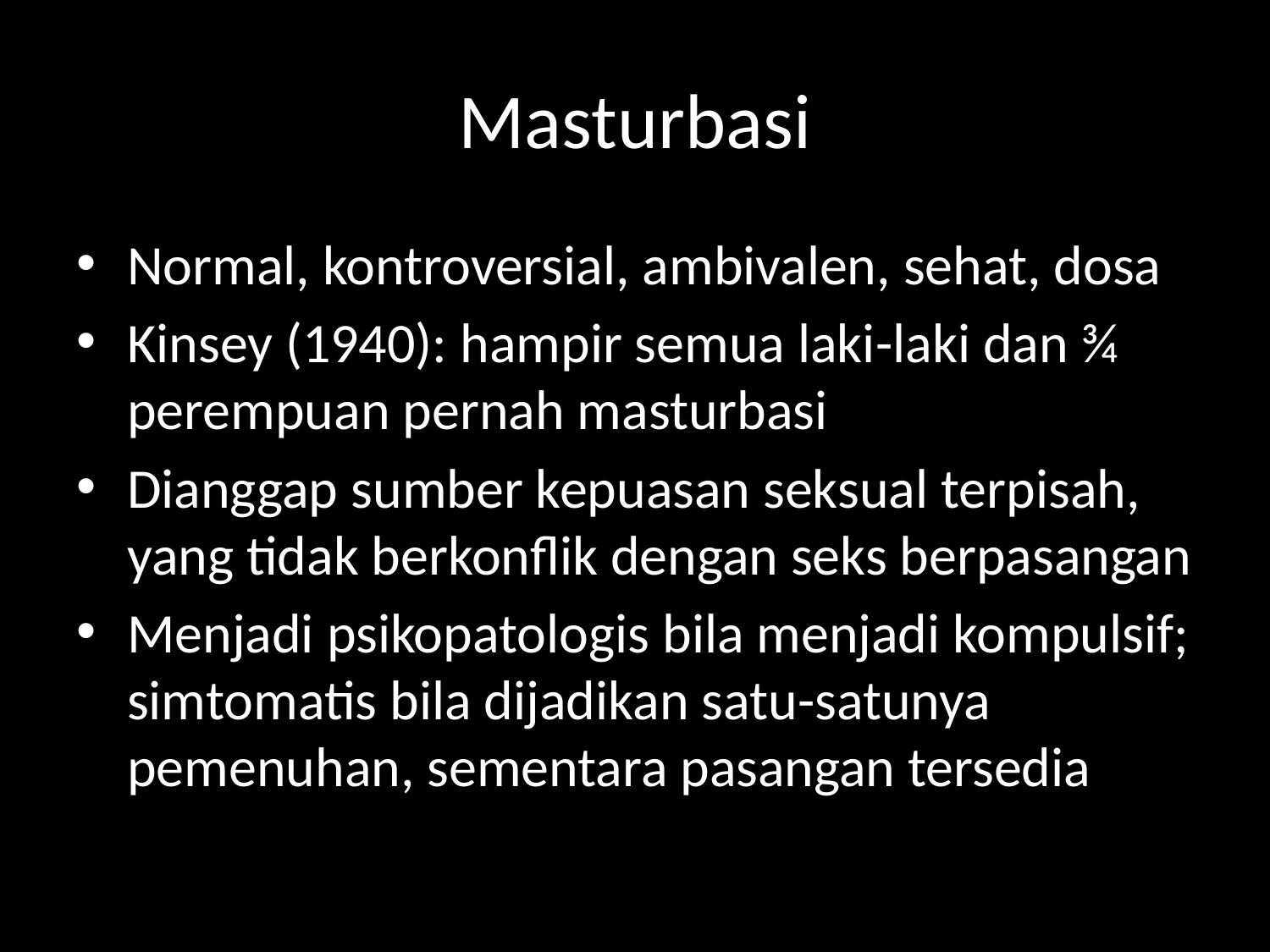

# Masturbasi
Normal, kontroversial, ambivalen, sehat, dosa
Kinsey (1940): hampir semua laki-laki dan ¾ perempuan pernah masturbasi
Dianggap sumber kepuasan seksual terpisah, yang tidak berkonflik dengan seks berpasangan
Menjadi psikopatologis bila menjadi kompulsif; simtomatis bila dijadikan satu-satunya pemenuhan, sementara pasangan tersedia